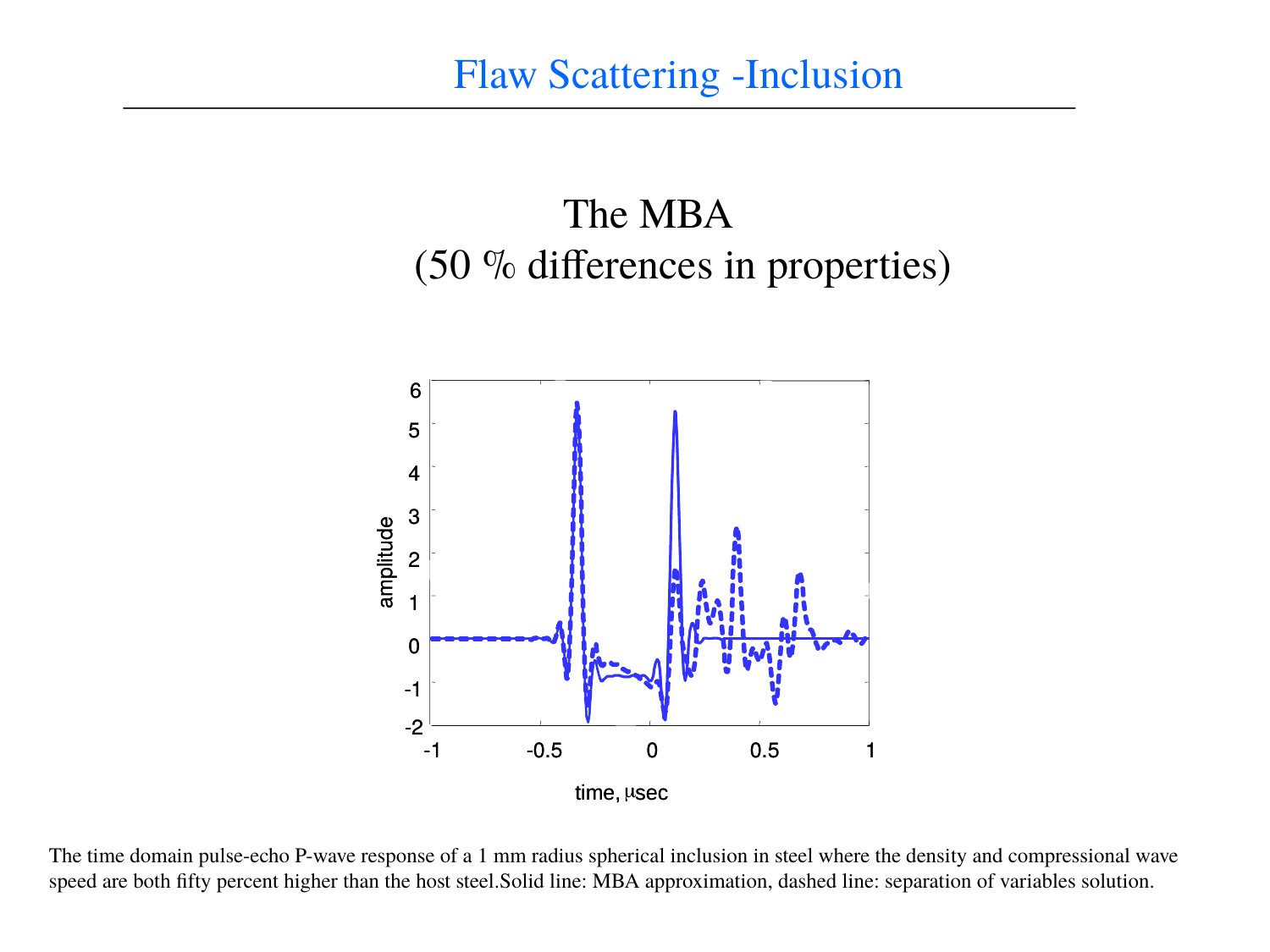

Flaw Scattering -Inclusion

               The MBA
 (50 % differences in properties)
6
6

5
5

4
4

3
3

2
2
amplitude
amplitude

1
1

0
0

-
-
1
1

-
-
2
2

-
-
1
1
-
-
0.5
0.5
0
0
0.5
0.5
1
1
μ
μ
time,
time,
sec
sec
The time domain pulse-echo P-wave response of a 1 mm radius spherical inclusion in steel where the density and compressional wave
speed are both fifty percent higher than the host steel.Solid line: MBA approximation, dashed line: separation of variables solution.